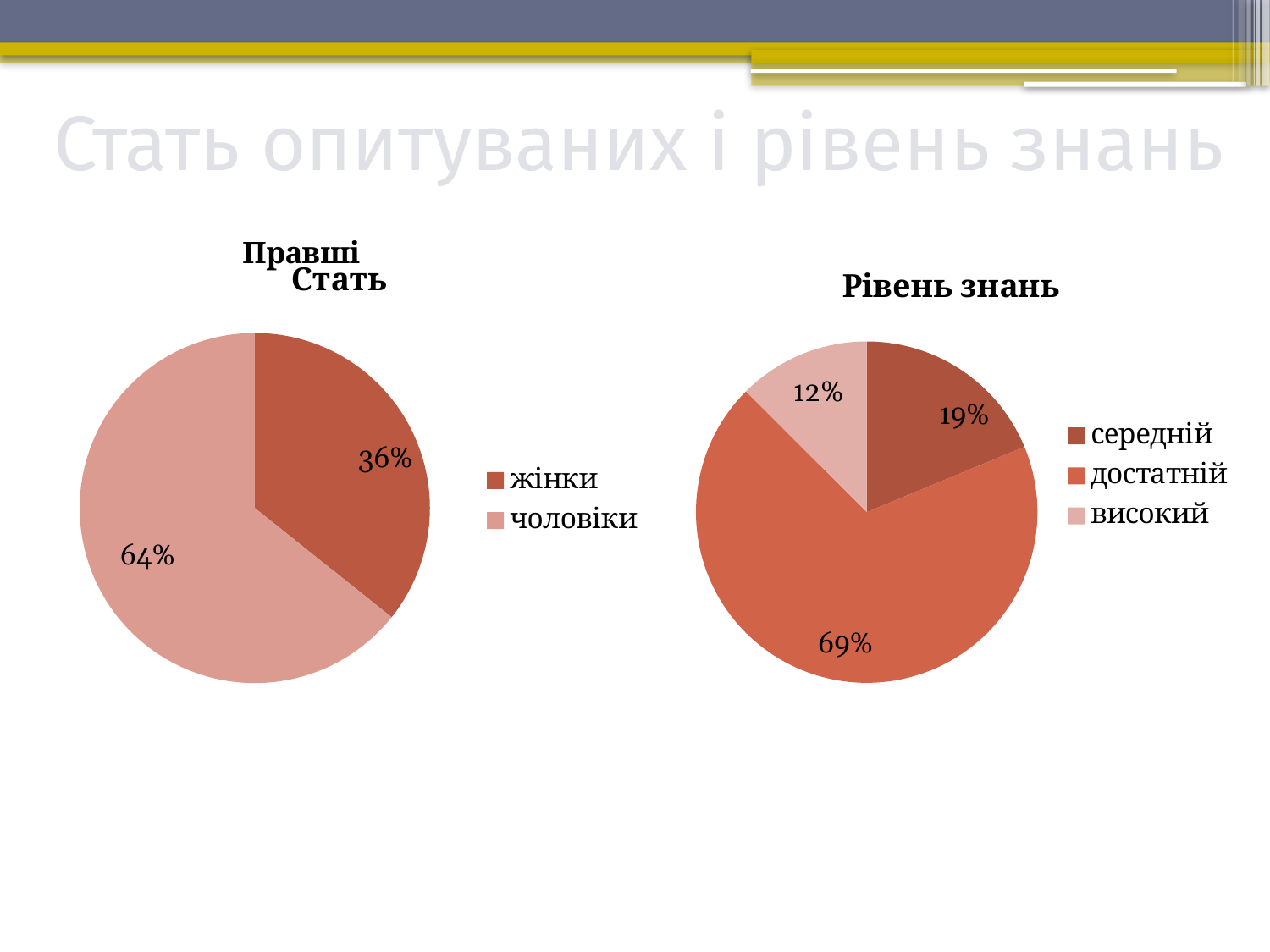

# Стать опитуваних і рівень знань

### Chart: Правші

| Category |
|---|

### Chart: Стать

| Category | лівші |
|---|---|
| жінки | 5.0 |
| чоловіки | 9.0 |

### Chart: Рівень знань

| Category | лівші |
|---|---|
| середній | 3.0 |
| достатній | 11.0 |
| високий | 2.0 |